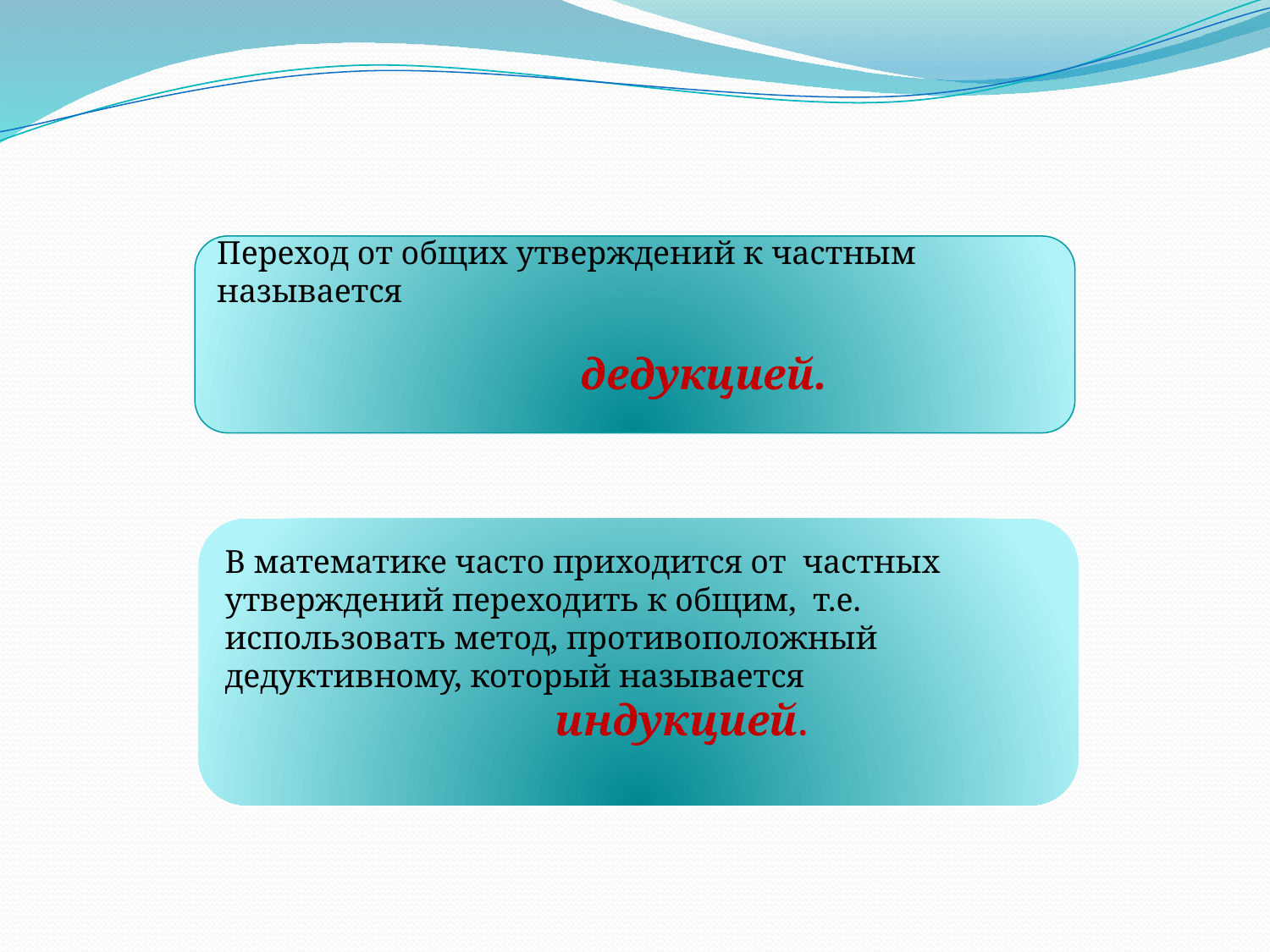

Переход от общих утверждений к частным называется

                                            дедукцией.

В математике часто приходится от  частных утверждений переходить к общим,  т.е. использовать метод, противоположный дедуктивному, который называется
                              индукцией.